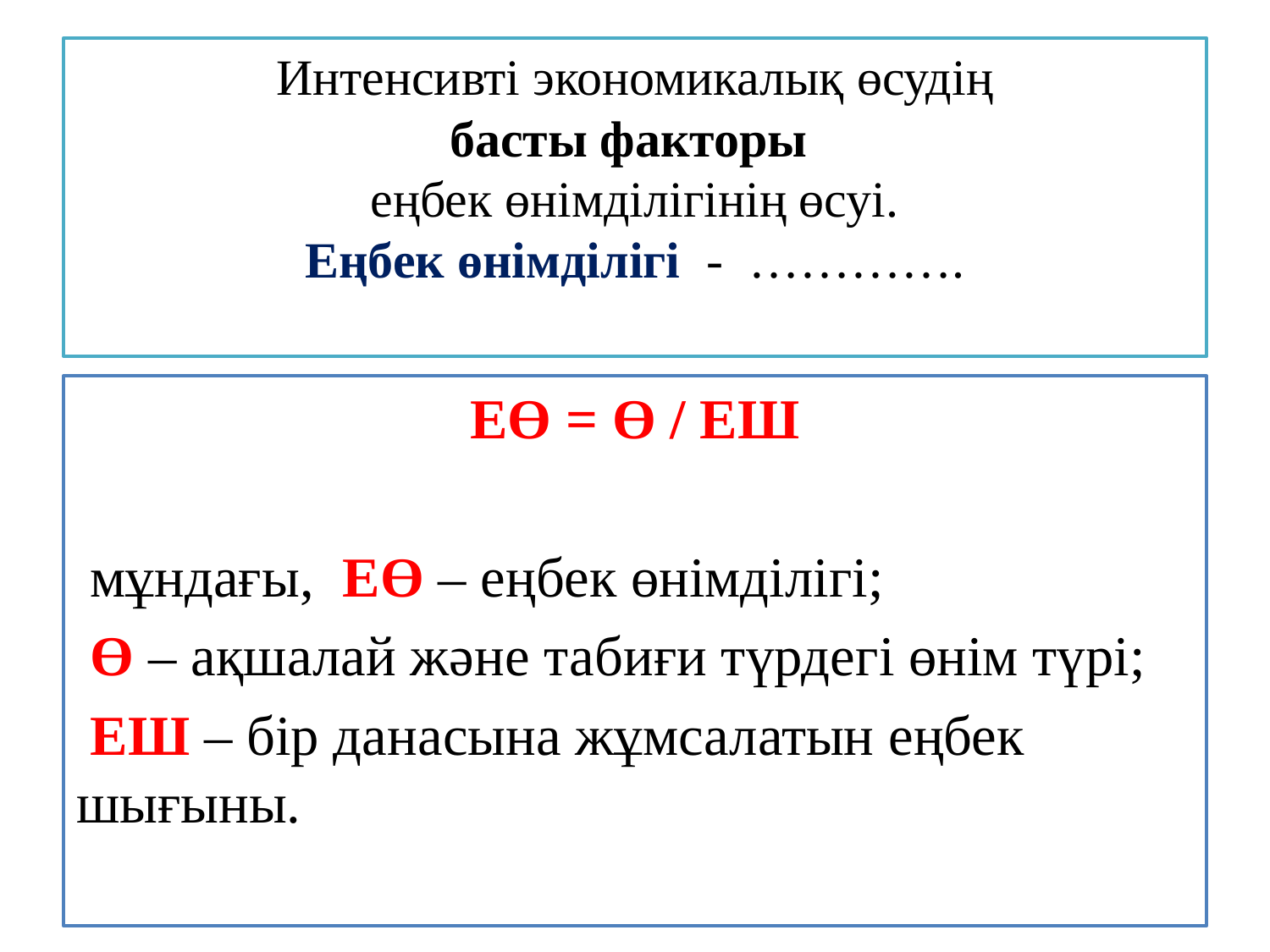

# Интенсивті экономикалық өсудің басты факторы еңбек өнімділігінің өсуі. Еңбек өнімділігі  -  ………….
ЕӨ = Ө / ЕШ

 мұндағы,  ЕӨ – еңбек өнімділігі;
 Ө – ақшалай және табиғи түрдегі өнім түрі;
 ЕШ – бір данасына жұмсалатын еңбек шығыны.